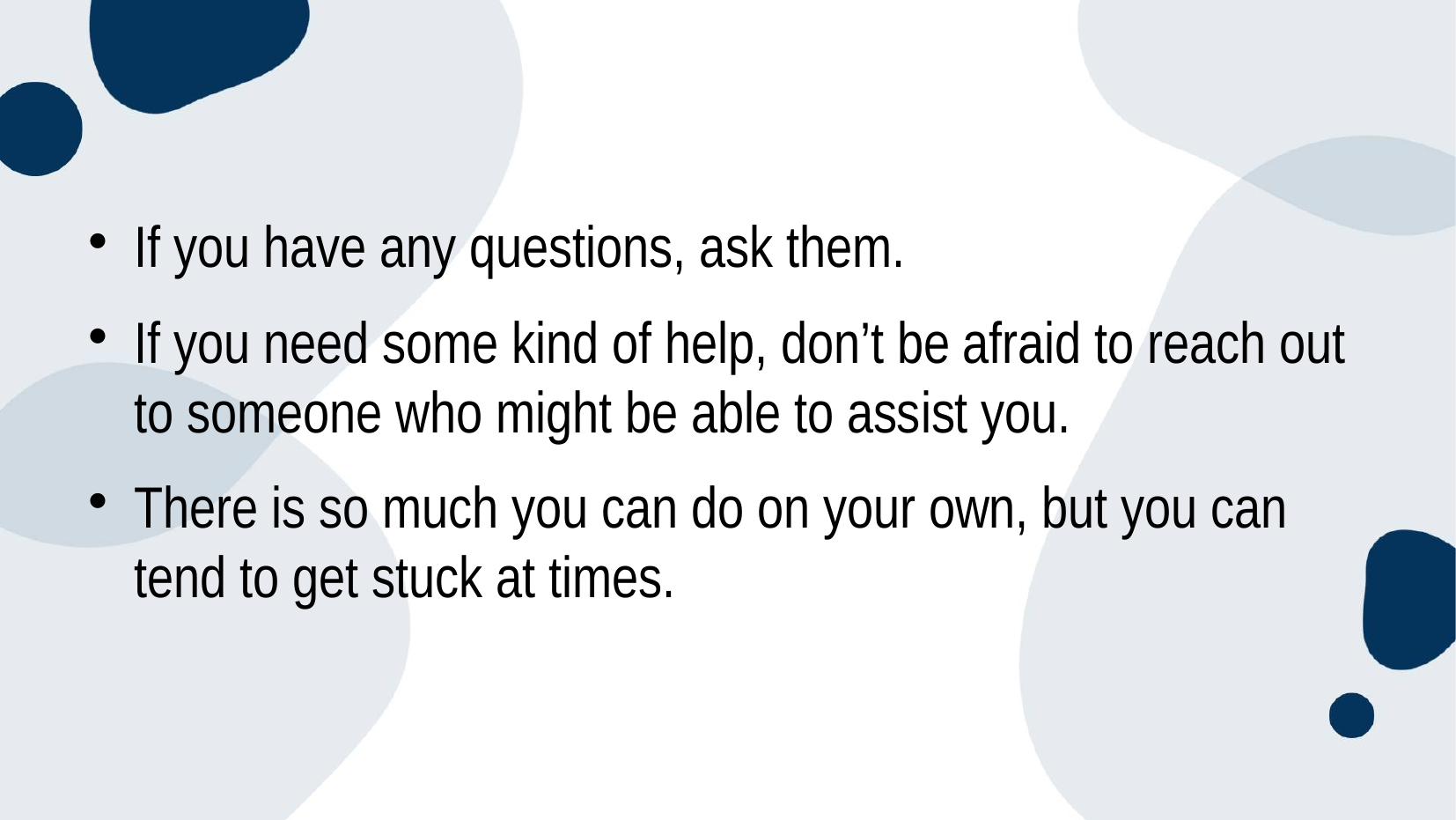

#
If you have any questions, ask them.
If you need some kind of help, don’t be afraid to reach out to someone who might be able to assist you.
There is so much you can do on your own, but you can tend to get stuck at times.